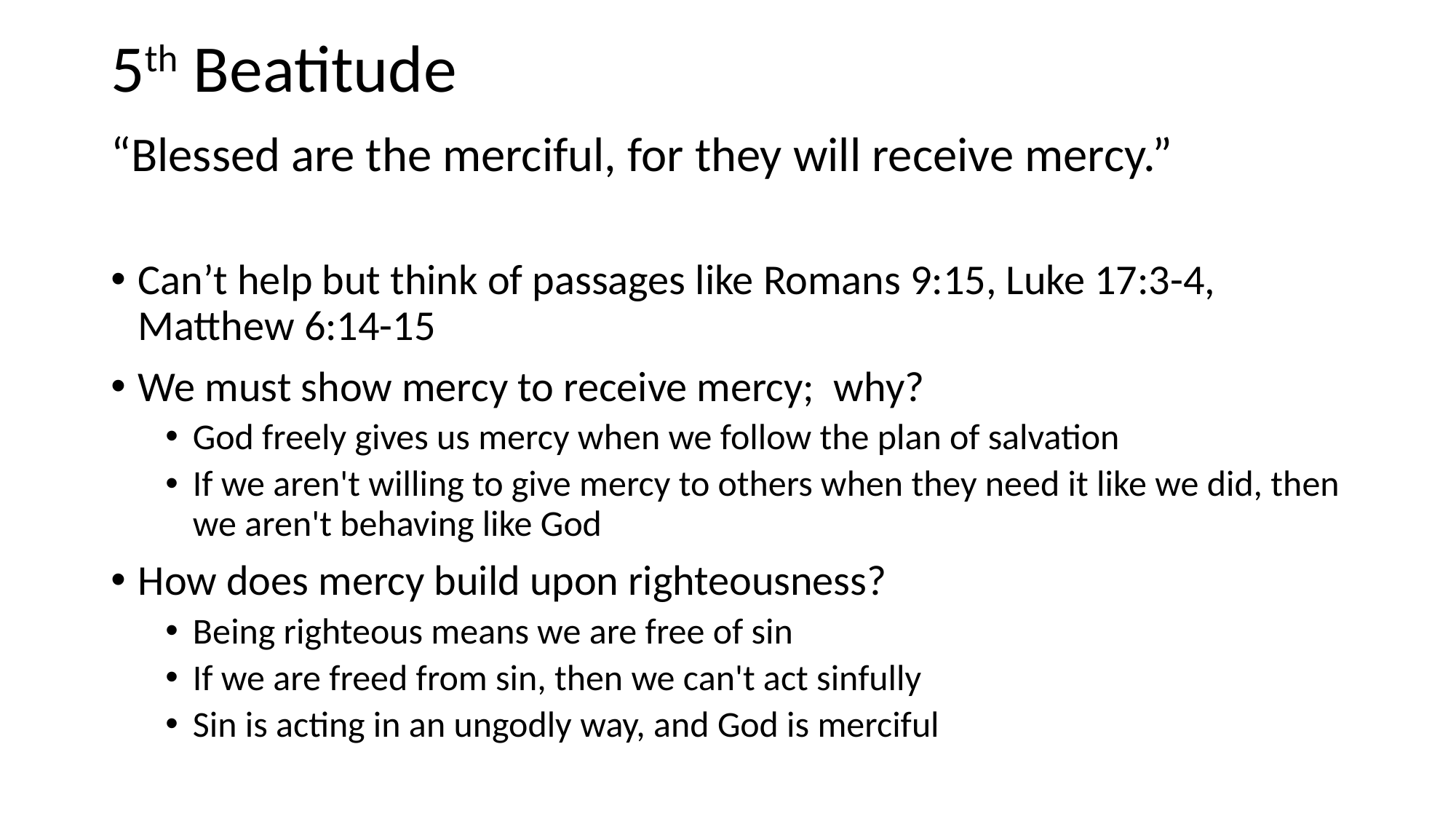

# 5th Beatitude
“Blessed are the merciful, for they will receive mercy.”

Can’t help but think of passages like Romans 9:15, Luke 17:3-4, Matthew 6:14-15
We must show mercy to receive mercy;  why?
God freely gives us mercy when we follow the plan of salvation
If we aren't willing to give mercy to others when they need it like we did, then we aren't behaving like God
How does mercy build upon righteousness?
Being righteous means we are free of sin
If we are freed from sin, then we can't act sinfully
Sin is acting in an ungodly way, and God is merciful